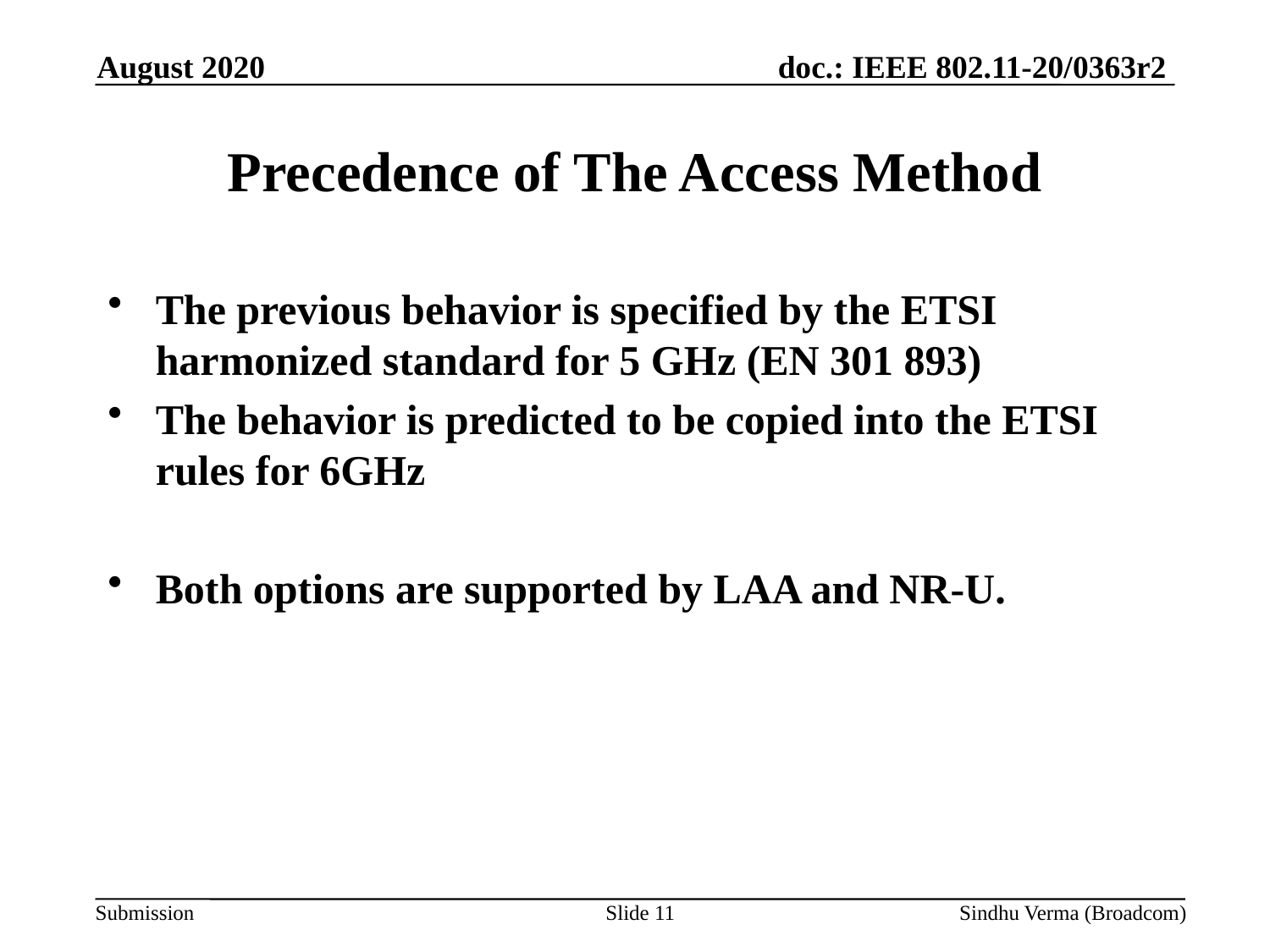

August 2020
# Precedence of The Access Method
The previous behavior is specified by the ETSI harmonized standard for 5 GHz (EN 301 893)
The behavior is predicted to be copied into the ETSI rules for 6GHz

Both options are supported by LAA and NR-U.
Slide 11
Sindhu Verma (Broadcom)